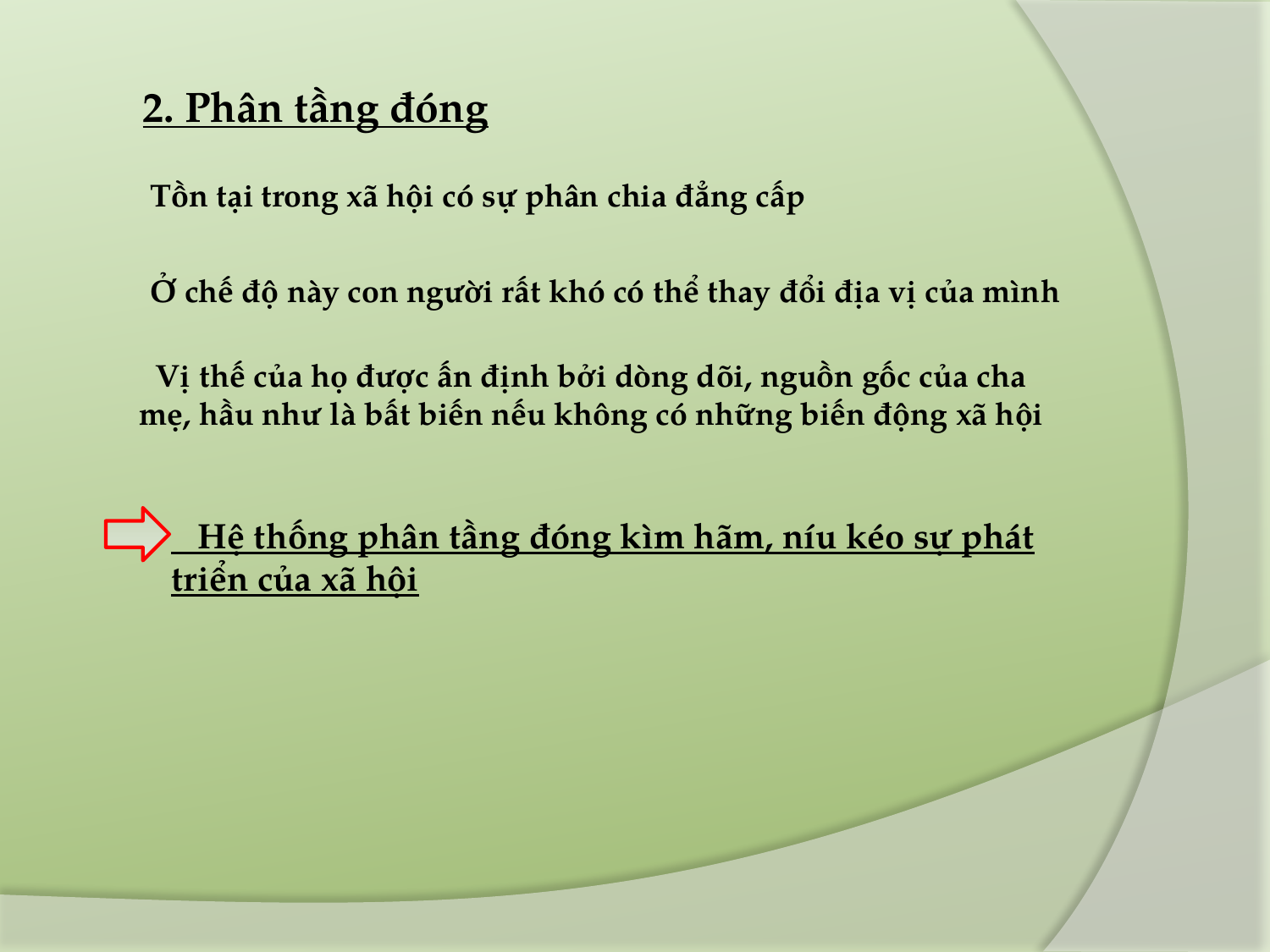

2. Phân tầng đóng
Tồn tại trong xã hội có sự phân chia đẳng cấp
Ở chế độ này con người rất khó có thể thay đổi địa vị của mình
  Vị thế của họ được ấn định bởi dòng dõi, nguồn gốc của cha mẹ, hầu như là bất biến nếu không có những biến động xã hội

   Hệ thống phân tầng đóng kìm hãm, níu kéo sự phát triển của xã hội